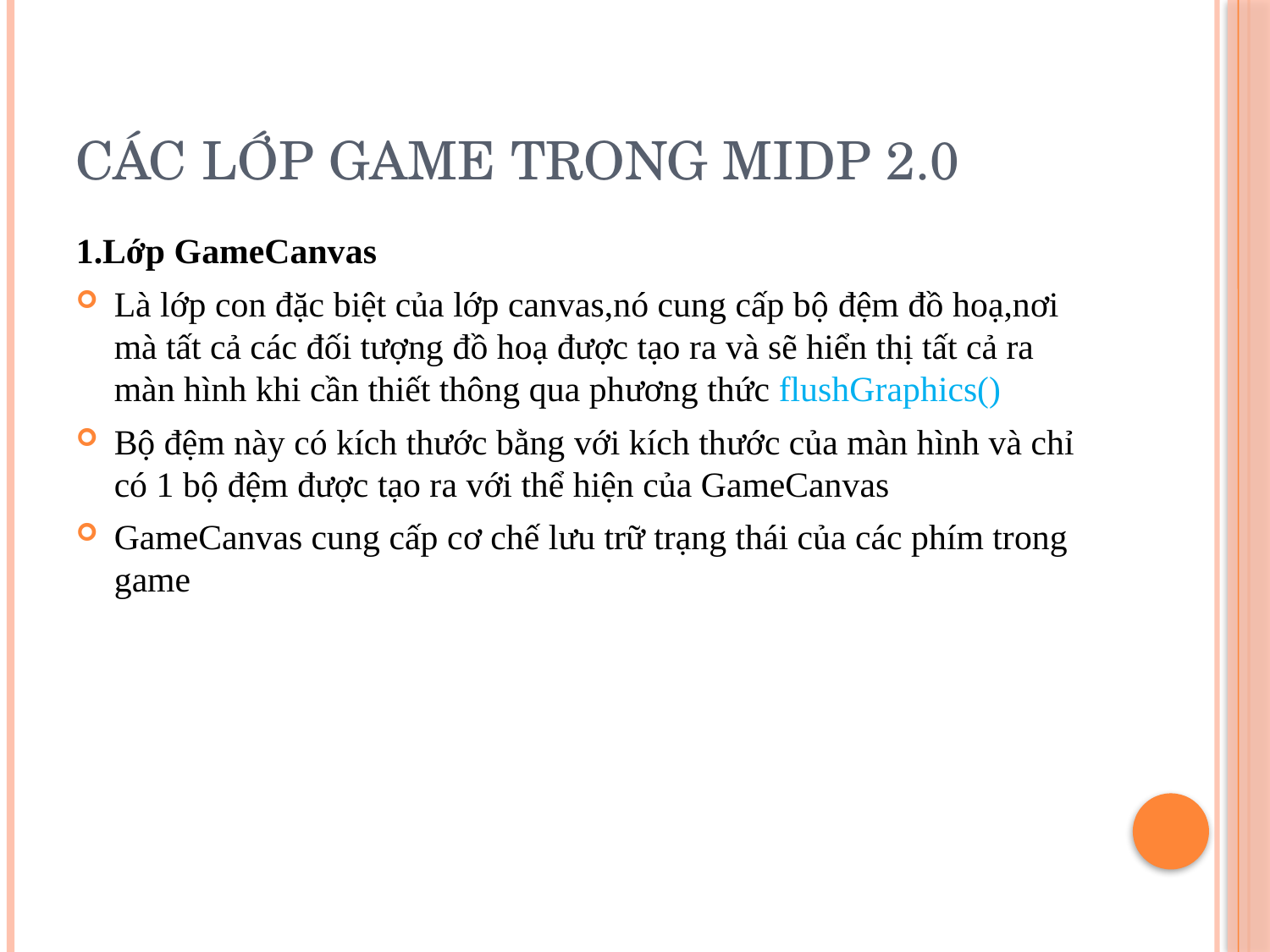

# Các lớp game trong midp 2.0
1.Lớp GameCanvas
Là lớp con đặc biệt của lớp canvas,nó cung cấp bộ đệm đồ hoạ,nơi mà tất cả các đối tượng đồ hoạ được tạo ra và sẽ hiển thị tất cả ra màn hình khi cần thiết thông qua phương thức flushGraphics()
Bộ đệm này có kích thước bằng với kích thước của màn hình và chỉ có 1 bộ đệm được tạo ra với thể hiện của GameCanvas
GameCanvas cung cấp cơ chế lưu trữ trạng thái của các phím trong game